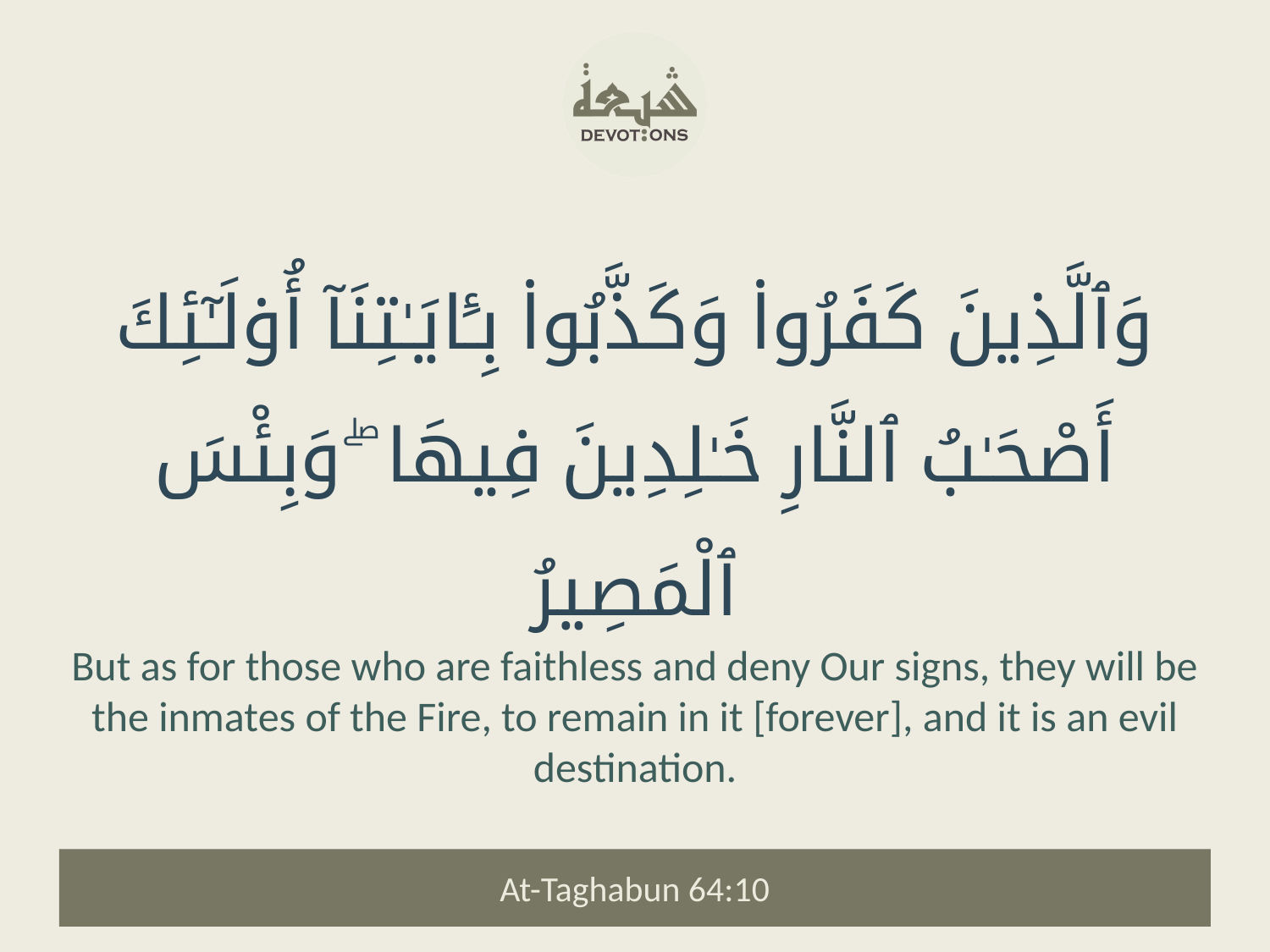

وَٱلَّذِينَ كَفَرُوا۟ وَكَذَّبُوا۟ بِـَٔايَـٰتِنَآ أُو۟لَـٰٓئِكَ أَصْحَـٰبُ ٱلنَّارِ خَـٰلِدِينَ فِيهَا ۖ وَبِئْسَ ٱلْمَصِيرُ
But as for those who are faithless and deny Our signs, they will be the inmates of the Fire, to remain in it [forever], and it is an evil destination.
At-Taghabun 64:10